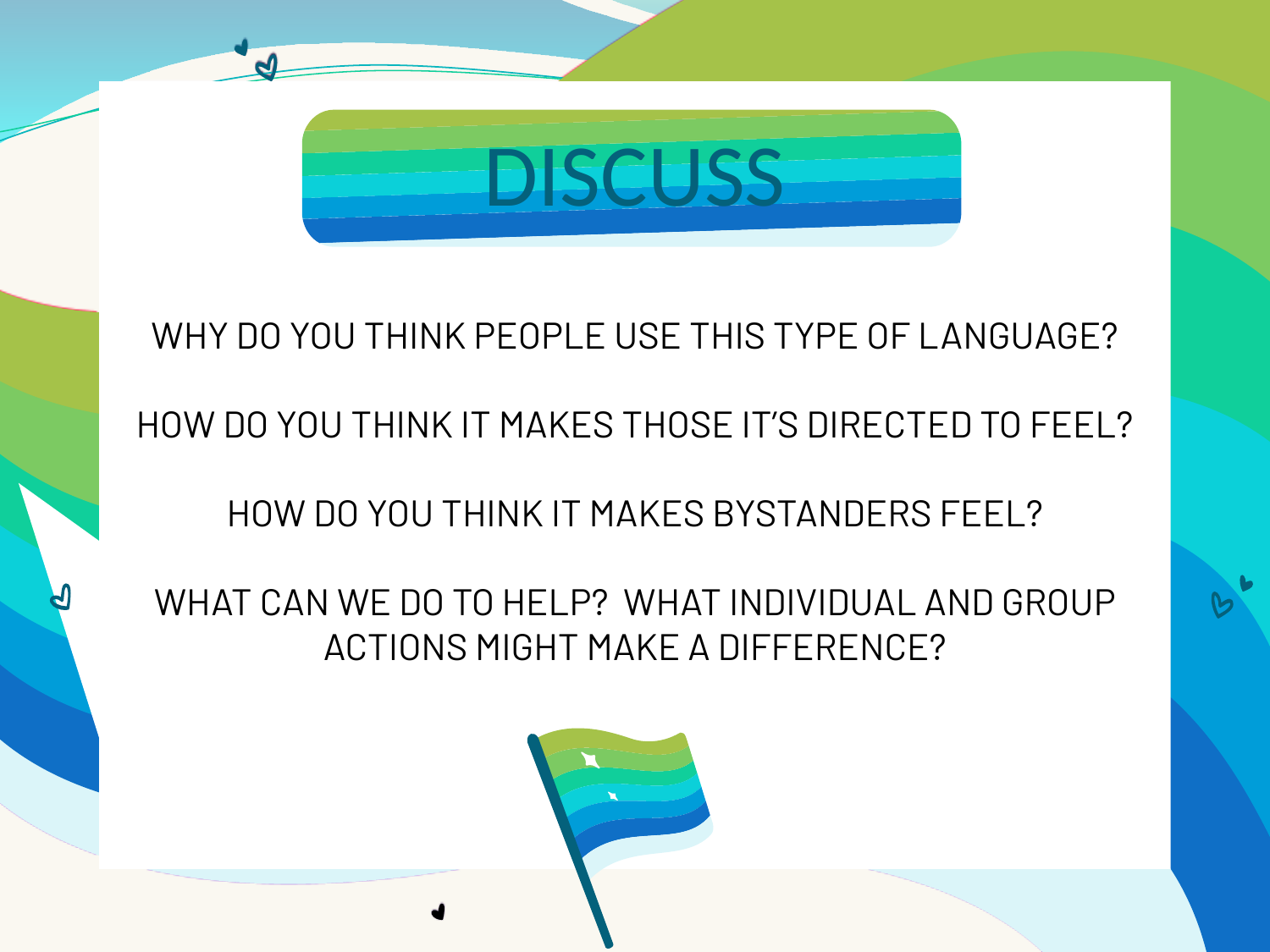

# DISCUSS
WHY DO YOU THINK PEOPLE USE THIS TYPE OF LANGUAGE?

HOW DO YOU THINK IT MAKES THOSE IT’S DIRECTED TO FEEL?

HOW DO YOU THINK IT MAKES BYSTANDERS FEEL?

WHAT CAN WE DO TO HELP?  WHAT INDIVIDUAL AND GROUP ACTIONS MIGHT MAKE A DIFFERENCE?